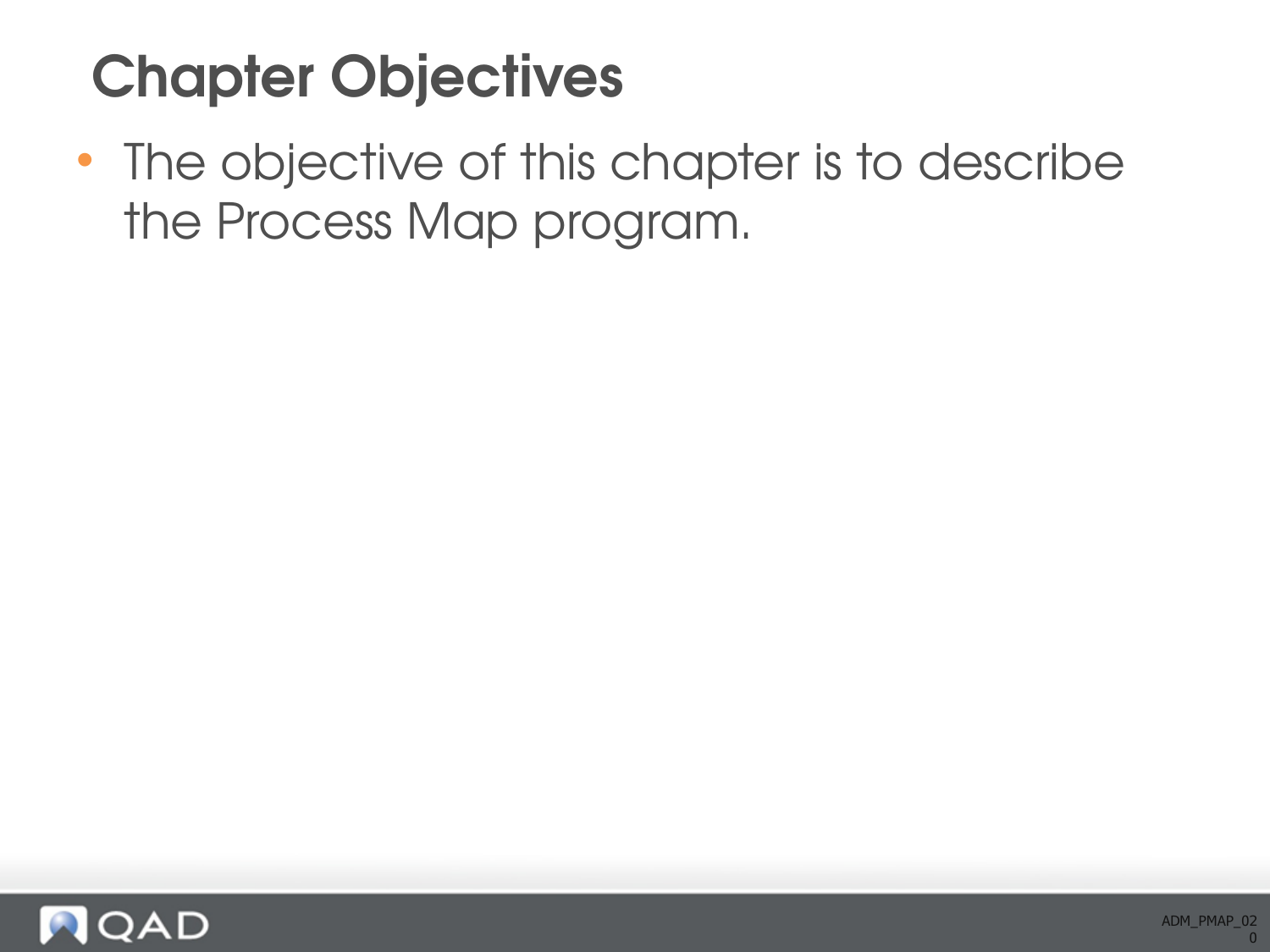

# Chapter Objectives
The objective of this chapter is to describe the Process Map program.

ADM_PMAP_020